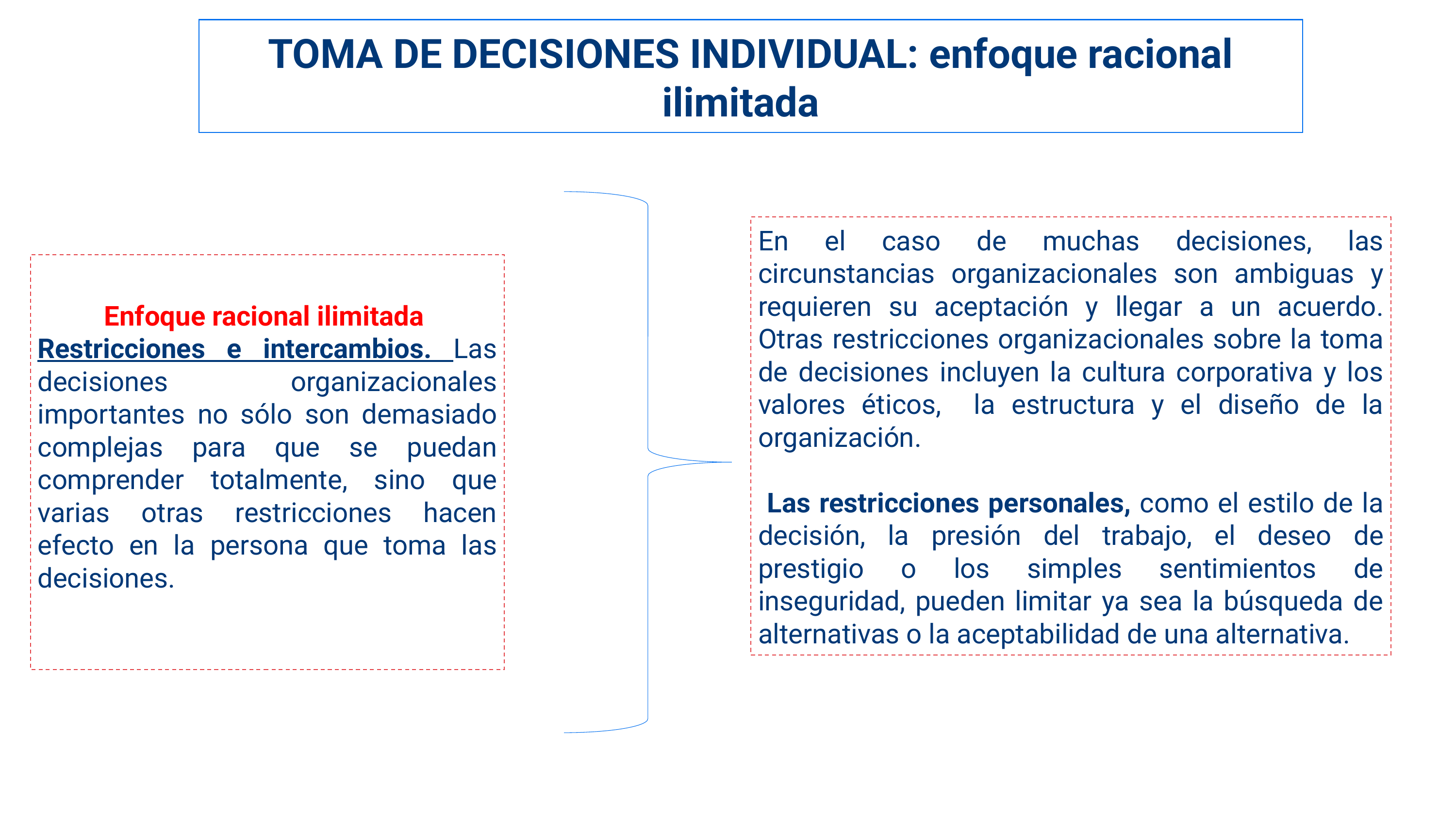

TOMA DE DECISIONES INDIVIDUAL: enfoque racional ilimitada

En el caso de muchas decisiones, las circunstancias organizacionales son ambiguas y requieren su aceptación y llegar a un acuerdo. Otras restricciones organizacionales sobre la toma de decisiones incluyen la cultura corporativa y los valores éticos,  la estructura y el diseño de la organización.

 Las restricciones personales, como el estilo de la decisión, la presión del trabajo, el deseo de prestigio o los simples sentimientos de inseguridad, pueden limitar ya sea la búsqueda de alternativas o la aceptabilidad de una alternativa.
Enfoque racional ilimitada
Restricciones e intercambios. Las decisiones organizacionales importantes no sólo son demasiado complejas para que se puedan comprender totalmente, sino que varias otras restricciones hacen efecto en la persona que toma las decisiones.